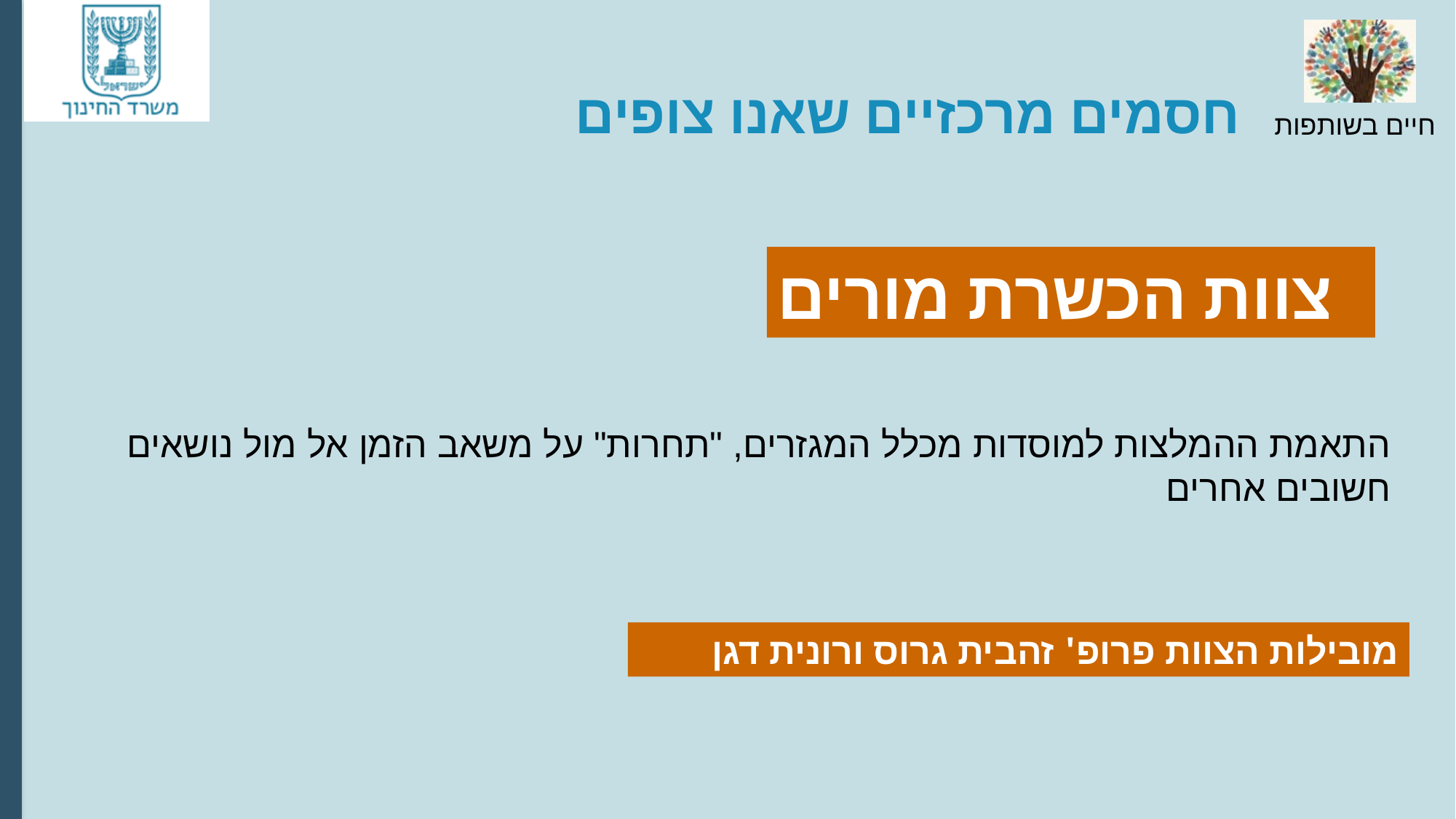

חסמים מרכזיים שאנו צופים

צוות הכשרת מורים

התאמת ההמלצות למוסדות מכלל המגזרים, "תחרות" על משאב הזמן אל מול נושאים חשובים אחרים

מובילות הצוות פרופ' זהבית גרוס ורונית דגן